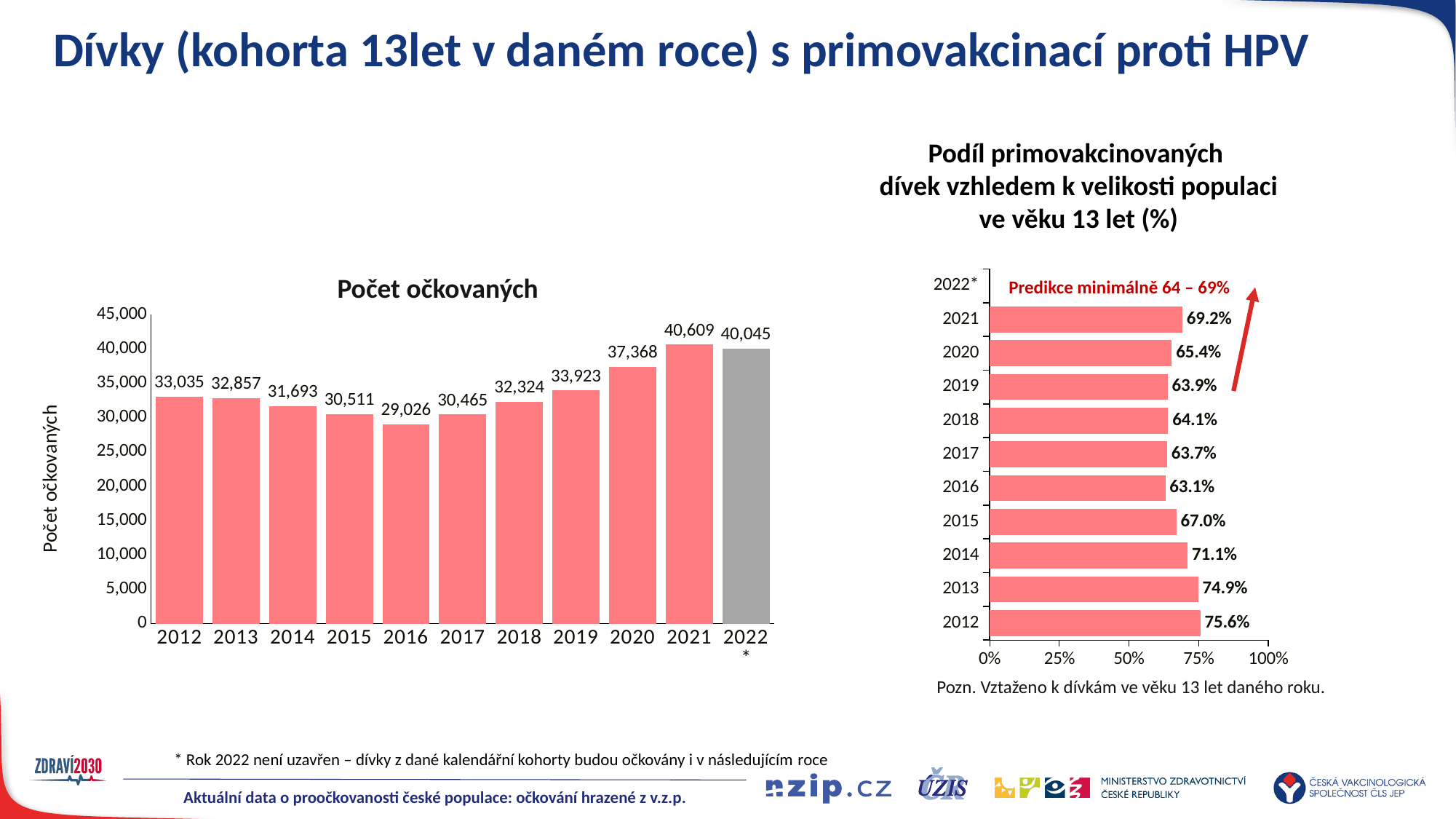

# Dívky (kohorta 13let v daném roce) s primovakcinací proti HPV
Podíl primovakcinovaných
dívek vzhledem k velikosti populaci ve věku 13 let (%)

### Chart

| Category | vyskyt |
|---|---|
| 2012 | 0.7564972269331254 |
| 2013 | 0.7488535511396044 |
| 2014 | 0.7105664439162217 |
| 2015 | 0.6703347390616766 |
| 2016 | 0.6306940371456498 |
| 2017 | 0.6368444156441395 |
| 2018 | 0.6407867084341174 |
| 2019 | 0.6390919366993221 |
| 2020 | 0.654 |
| 2021 | 0.692 |
| 2022* | None |
Počet očkovaných
Predikce minimálně 64 – 69%

### Chart

| Category | Sloupec3 |
|---|---|
| 2012 | 33035.0 |
| 2013 | 32857.0 |
| 2014 | 31693.0 |
| 2015 | 30511.0 |
| 2016 | 29026.0 |
| 2017 | 30465.0 |
| 2018 | 32324.0 |
| 2019 | 33923.0 |
| 2020 | 37368.0 |
| 2021 | 40609.0 |
| 2022* | 40045.0 |
Pozn. Vztaženo k dívkám ve věku 13 let daného roku.
* Rok 2022 není uzavřen – dívky z dané kalendářní kohorty budou očkovány i v následujícím roce